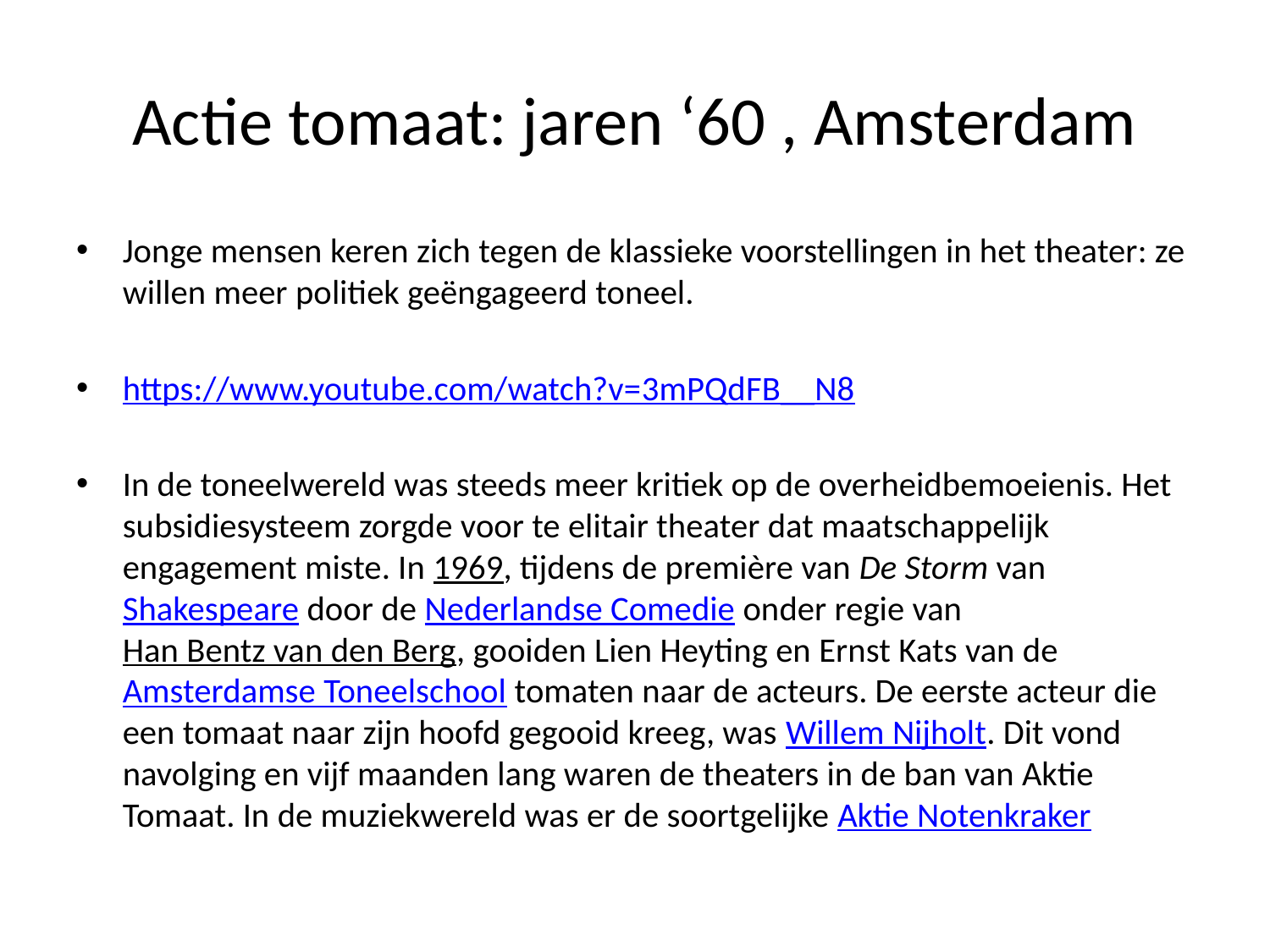

# Actie tomaat: jaren ‘60 , Amsterdam
Jonge mensen keren zich tegen de klassieke voorstellingen in het theater: ze willen meer politiek geëngageerd toneel.

https://www.youtube.com/watch?v=3mPQdFB__N8

In de toneelwereld was steeds meer kritiek op de overheidbemoeienis. Het subsidiesysteem zorgde voor te elitair theater dat maatschappelijk engagement miste. In 1969, tijdens de première van De Storm van Shakespeare door de Nederlandse Comedie onder regie van Han Bentz van den Berg, gooiden Lien Heyting en Ernst Kats van de Amsterdamse Toneelschool tomaten naar de acteurs. De eerste acteur die een tomaat naar zijn hoofd gegooid kreeg, was Willem Nijholt. Dit vond navolging en vijf maanden lang waren de theaters in de ban van Aktie Tomaat. In de muziekwereld was er de soortgelijke Aktie Notenkraker